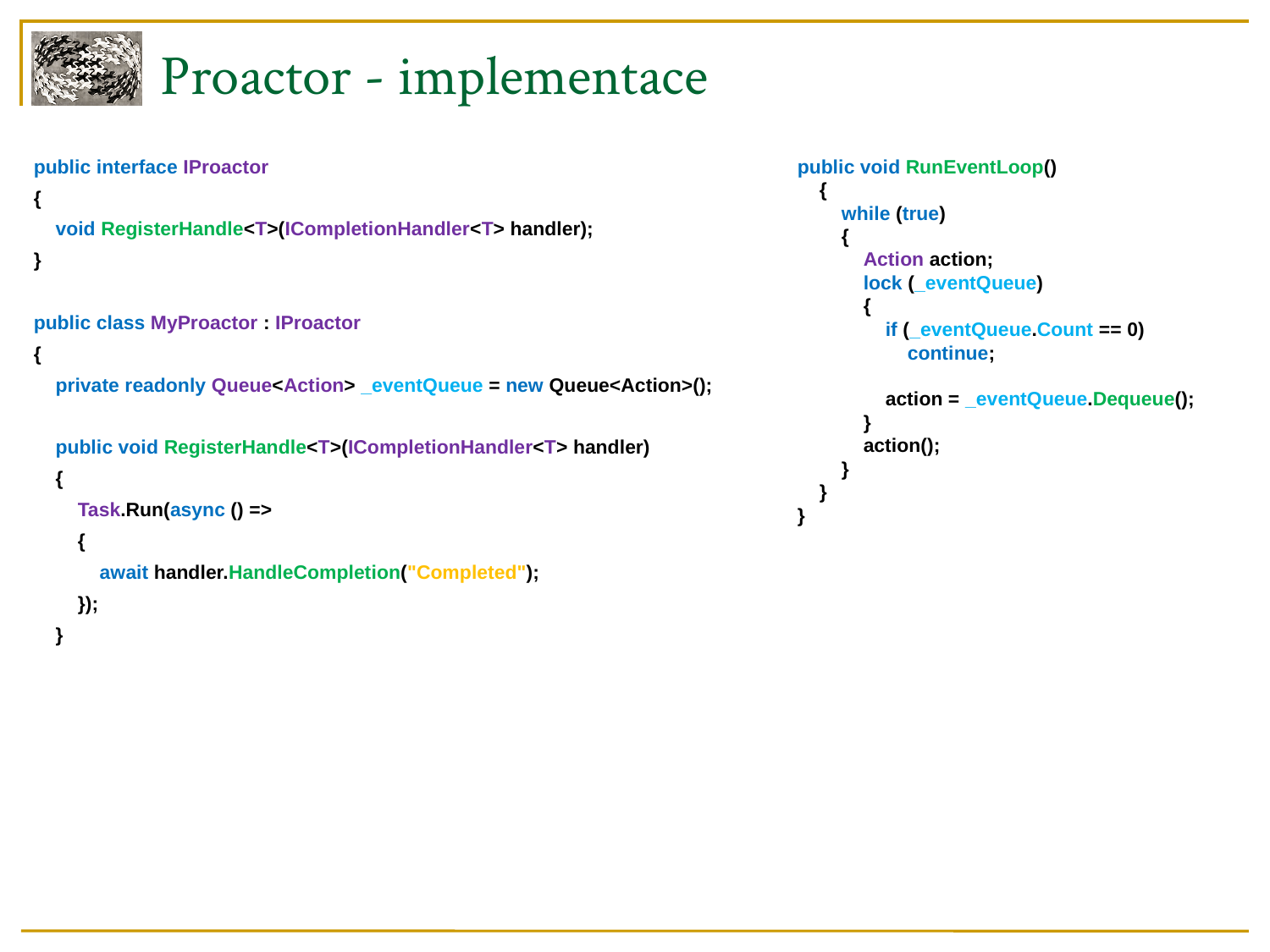

Proactor - implementace
public interface IProactor
{
    void RegisterHandle<T>(ICompletionHandler<T> handler);
}

public class MyProactor : IProactor
{
    private readonly Queue<Action> _eventQueue = new Queue<Action>();

    public void RegisterHandle<T>(ICompletionHandler<T> handler)
    {
        Task.Run(async () =>
        {
            await handler.HandleCompletion("Completed");
        });
    }
public void RunEventLoop()
    {
        while (true)
        {
            Action action;
            lock (_eventQueue)
            {
                if (_eventQueue.Count == 0)
                    continue;

                action = _eventQueue.Dequeue();
            }
            action();
        }
    }
}